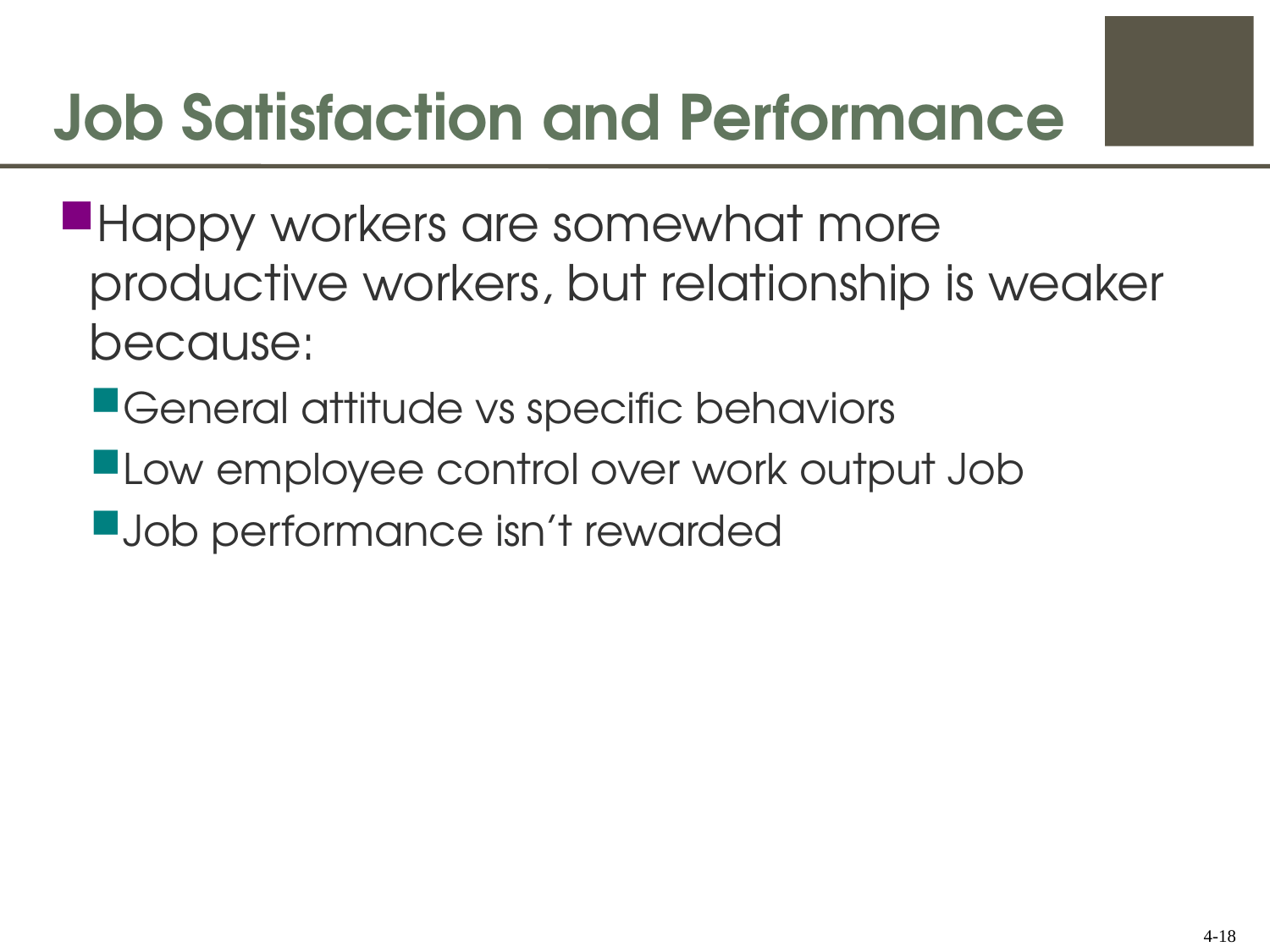

# Job Satisfaction and Performance
Happy workers are somewhat more productive workers, but relationship is weaker because:
General attitude vs specific behaviors
Low employee control over work output Job
Job performance isn’t rewarded